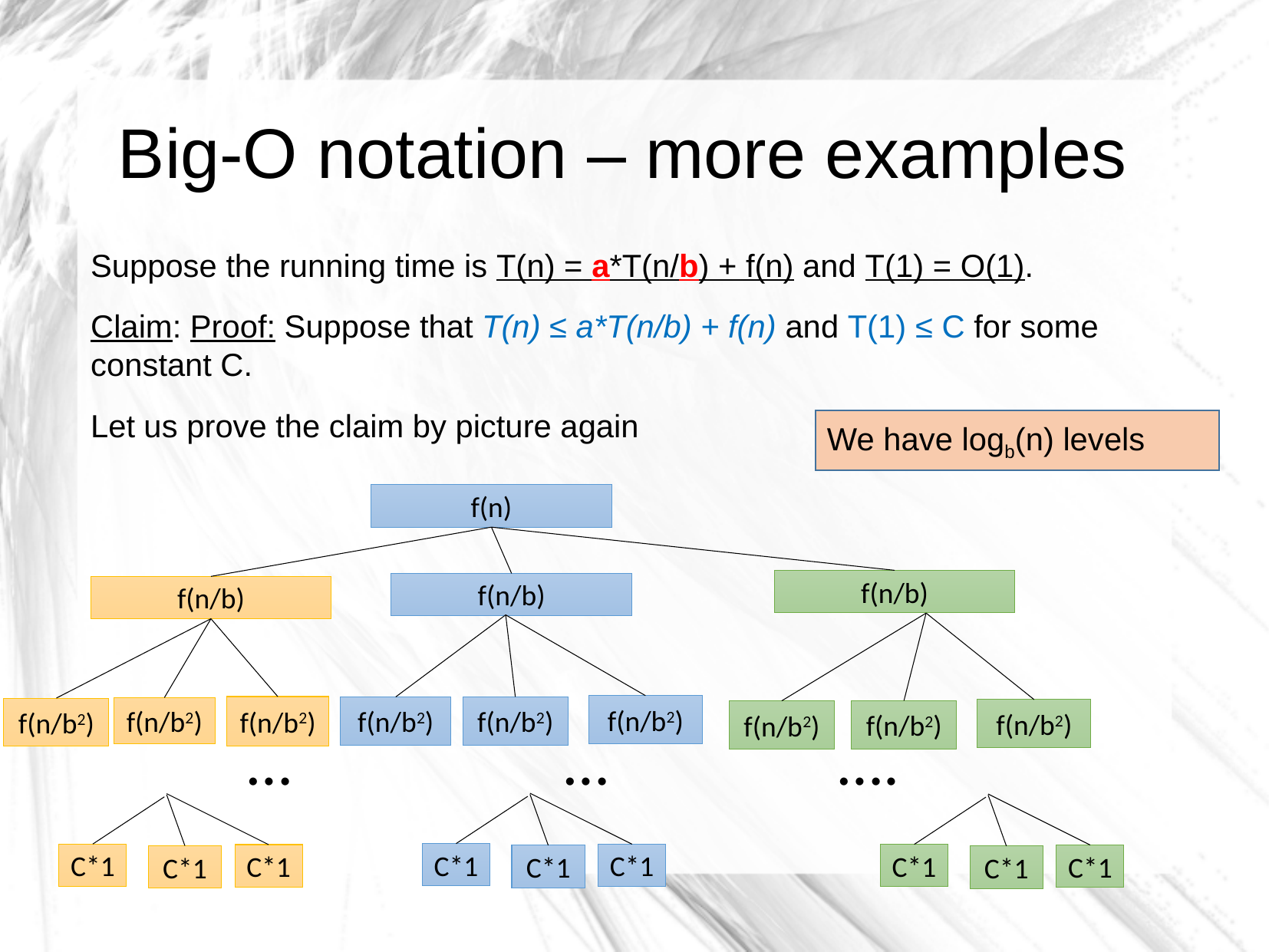

Big-O notation – more examples
Suppose the running time is T(n) = a*T(n/b) + f(n) and T(1) = O(1).
Claim: Proof: Suppose that T(n) ≤ a*T(n/b) + f(n) and T(1) ≤ C for some constant C.
Let us prove the claim by picture again
We have logb(n) levels
f(n)
f(n/b)
f(n/b)
f(n/b)
f(n/b2)
f(n/b2)
f(n/b2)
f(n/b2)
f(n/b2)
f(n/b2)
f(n/b2)
f(n/b2)
f(n/b2)
…                   …                ….
C*1
C*1
C*1
C*1
C*1
C*1
C*1
C*1
C*1